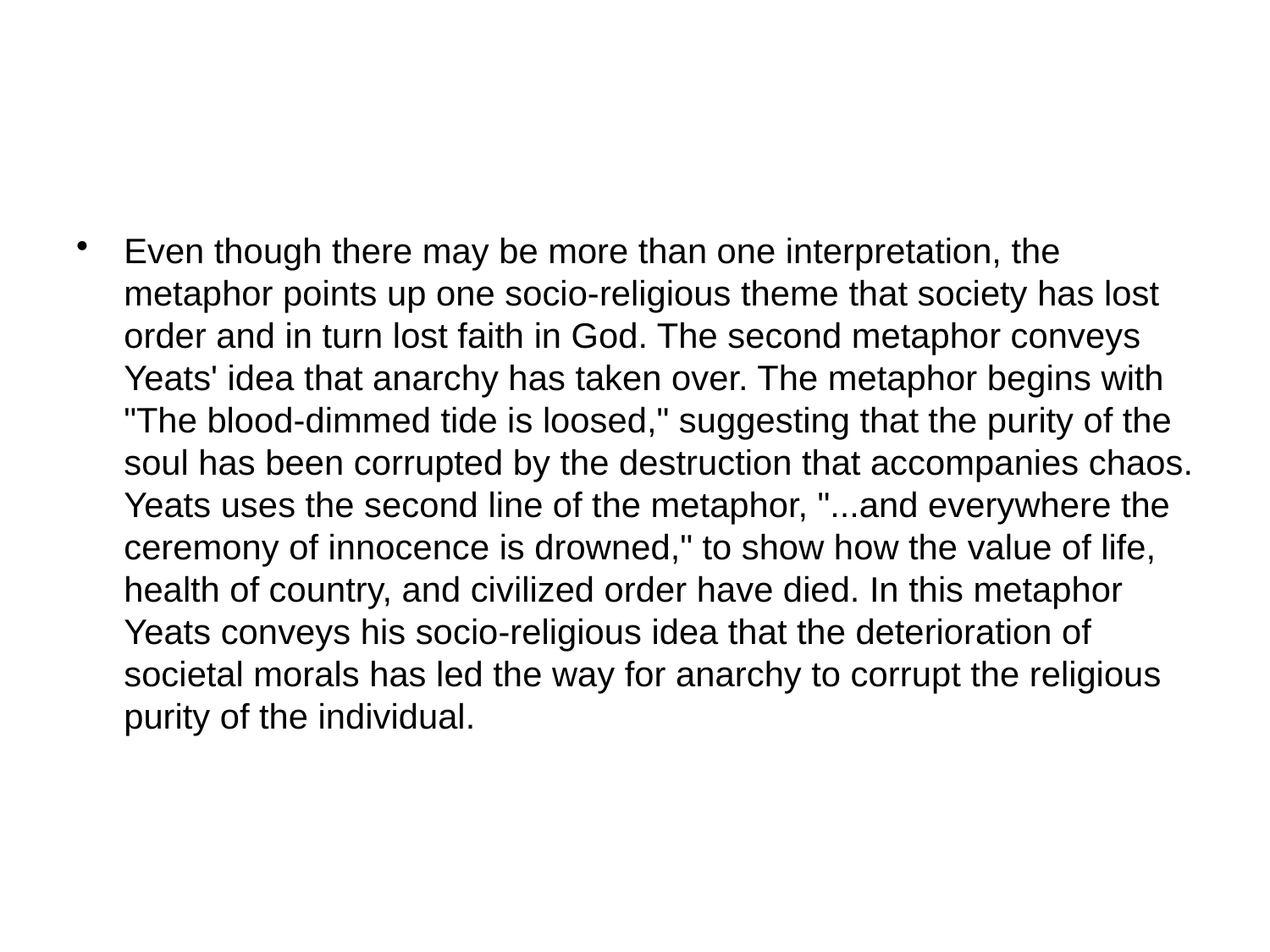

#
Even though there may be more than one interpretation, the metaphor points up one socio-religious theme that society has lost order and in turn lost faith in God. The second metaphor conveys Yeats' idea that anarchy has taken over. The metaphor begins with "The blood-dimmed tide is loosed," suggesting that the purity of the soul has been corrupted by the destruction that accompanies chaos. Yeats uses the second line of the metaphor, "...and everywhere the ceremony of innocence is drowned," to show how the value of life, health of country, and civilized order have died. In this metaphor Yeats conveys his socio-religious idea that the deterioration of societal morals has led the way for anarchy to corrupt the religious purity of the individual.